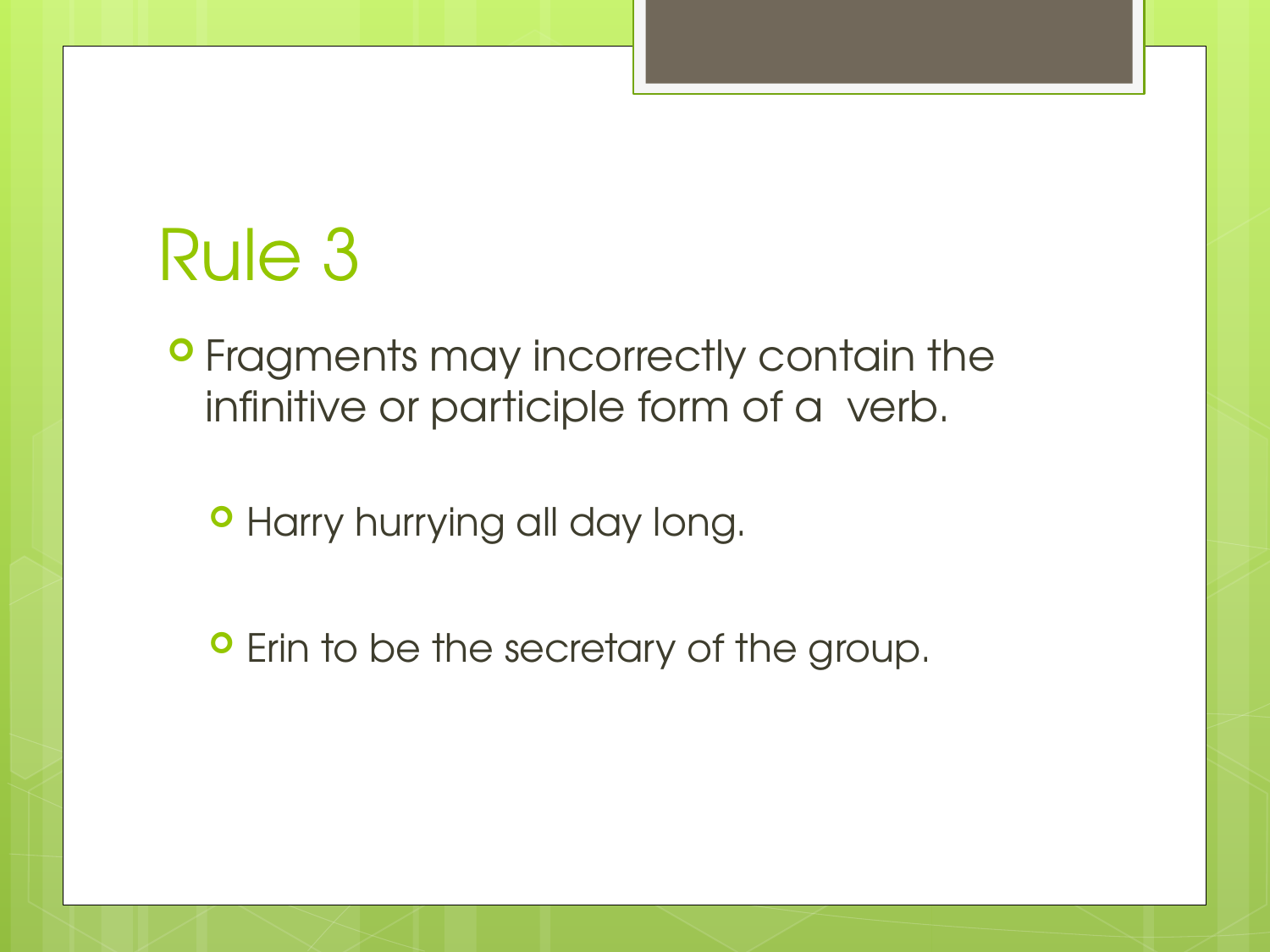

# Rule 3
Fragments may incorrectly contain the infinitive or participle form of a  verb.

Harry hurrying all day long.

Erin to be the secretary of the group.